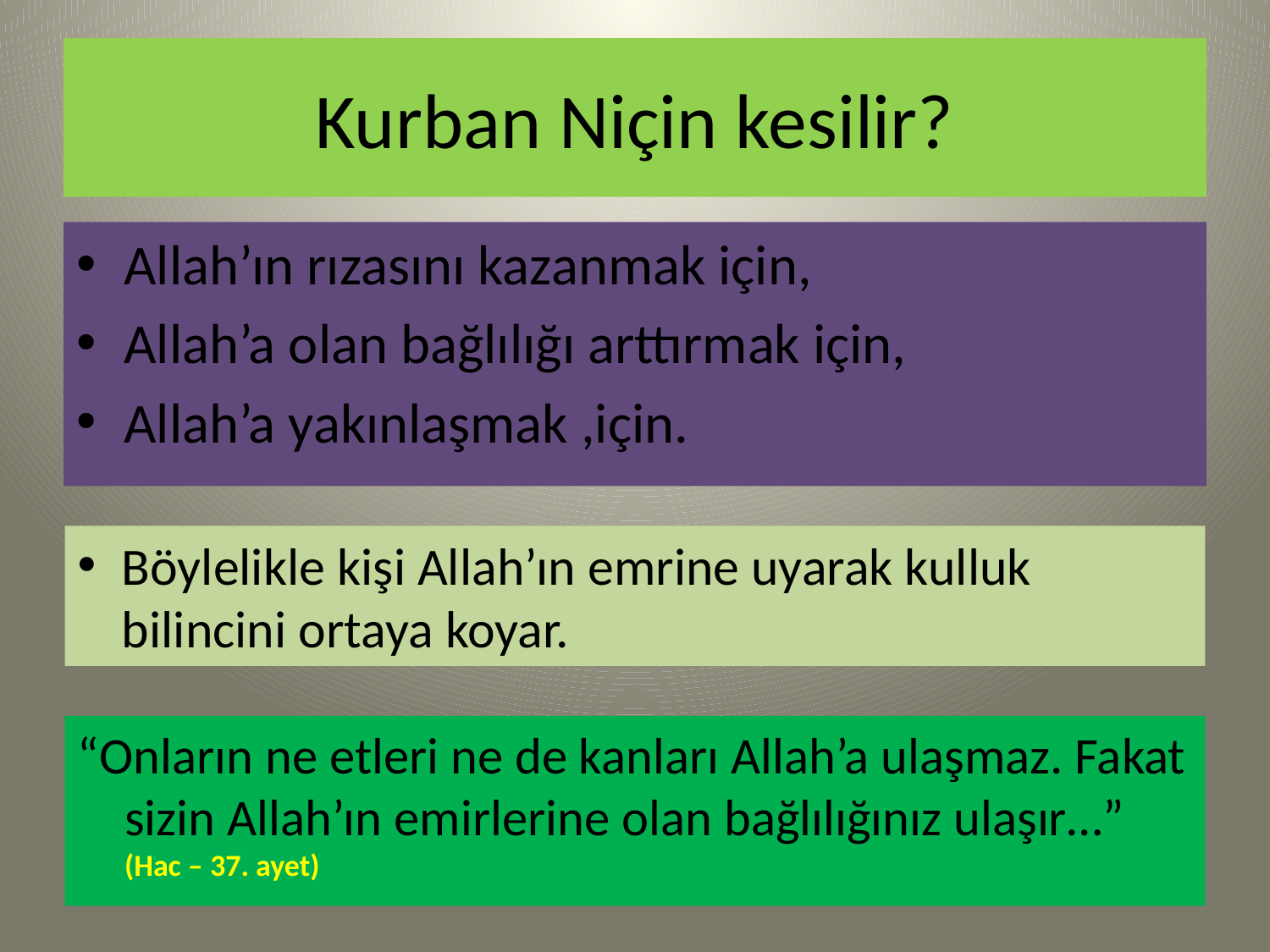

# Kurban Niçin kesilir?
Allah’ın rızasını kazanmak için,
Allah’a olan bağlılığı arttırmak için,
Allah’a yakınlaşmak ,için.
Böylelikle kişi Allah’ın emrine uyarak kulluk bilincini ortaya koyar.
“Onların ne etleri ne de kanları Allah’a ulaşmaz. Fakat sizin Allah’ın emirlerine olan bağlılığınız ulaşır…”  (Hac – 37. ayet)